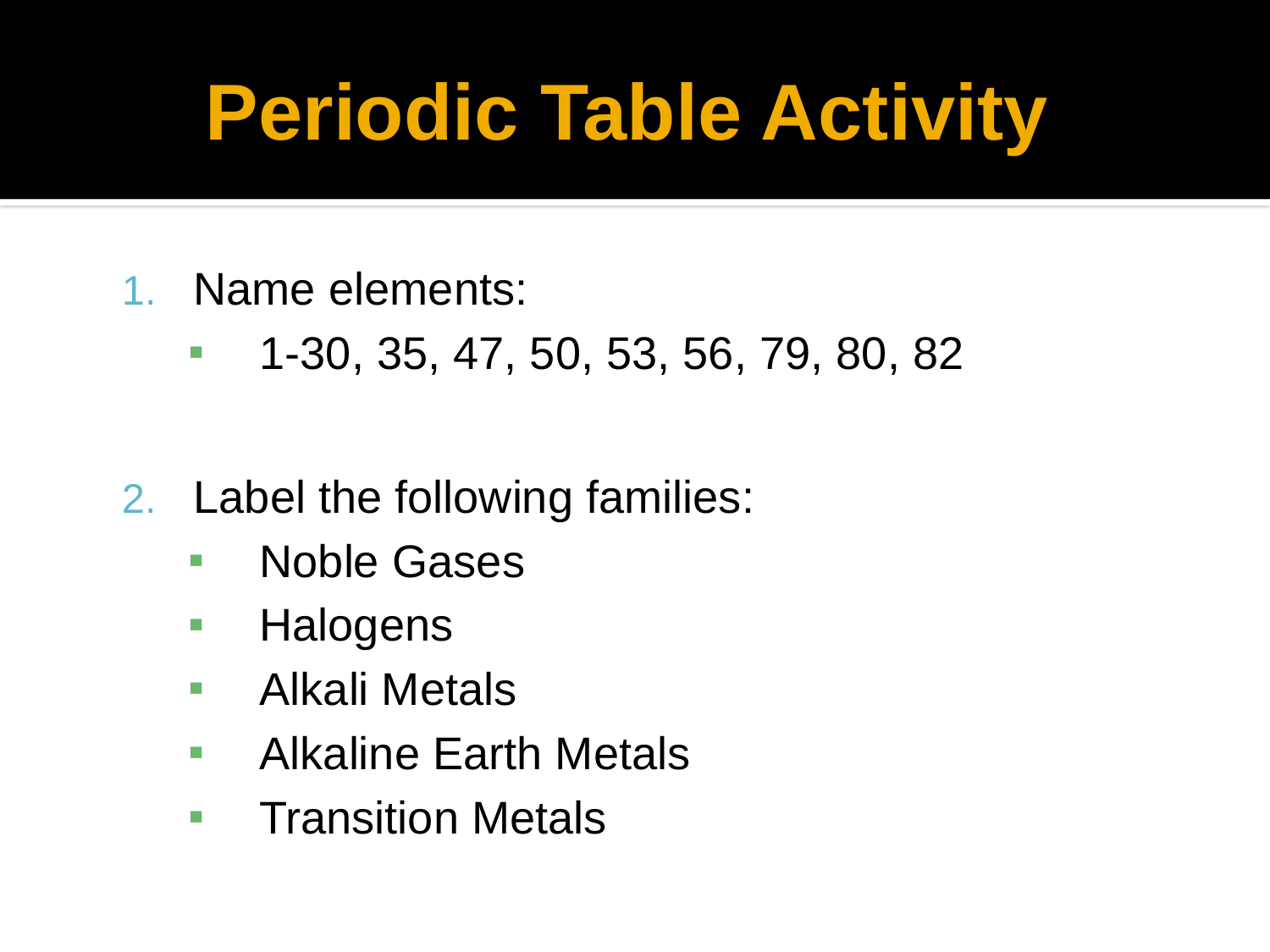

# Periodic Table Activity
Name elements:
1-30, 35, 47, 50, 53, 56, 79, 80, 82

Label the following families:
Noble Gases
Halogens
Alkali Metals
Alkaline Earth Metals
Transition Metals